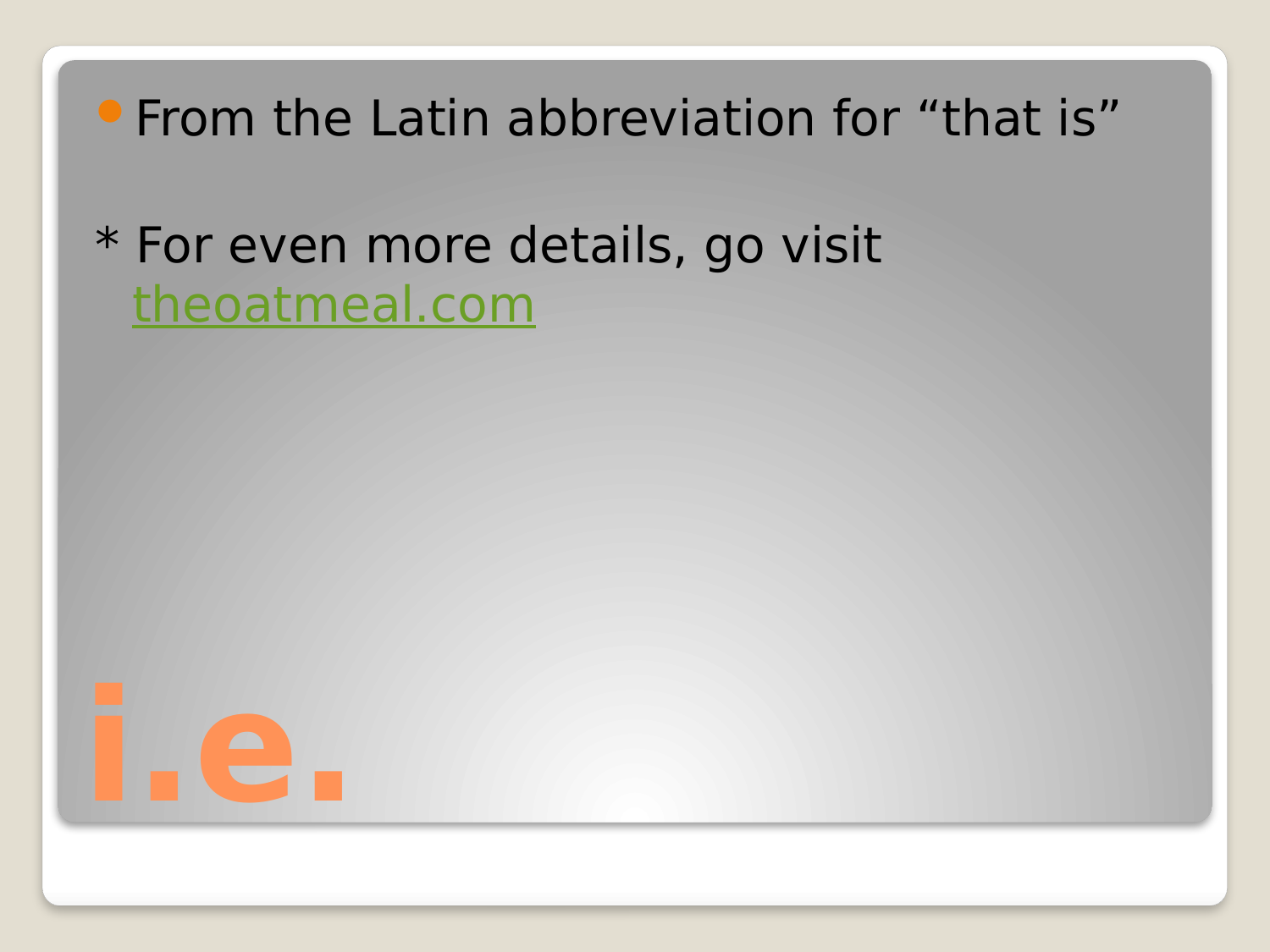

From the Latin abbreviation for “that is”

* For even more details, go visit theoatmeal.com
# i.e.